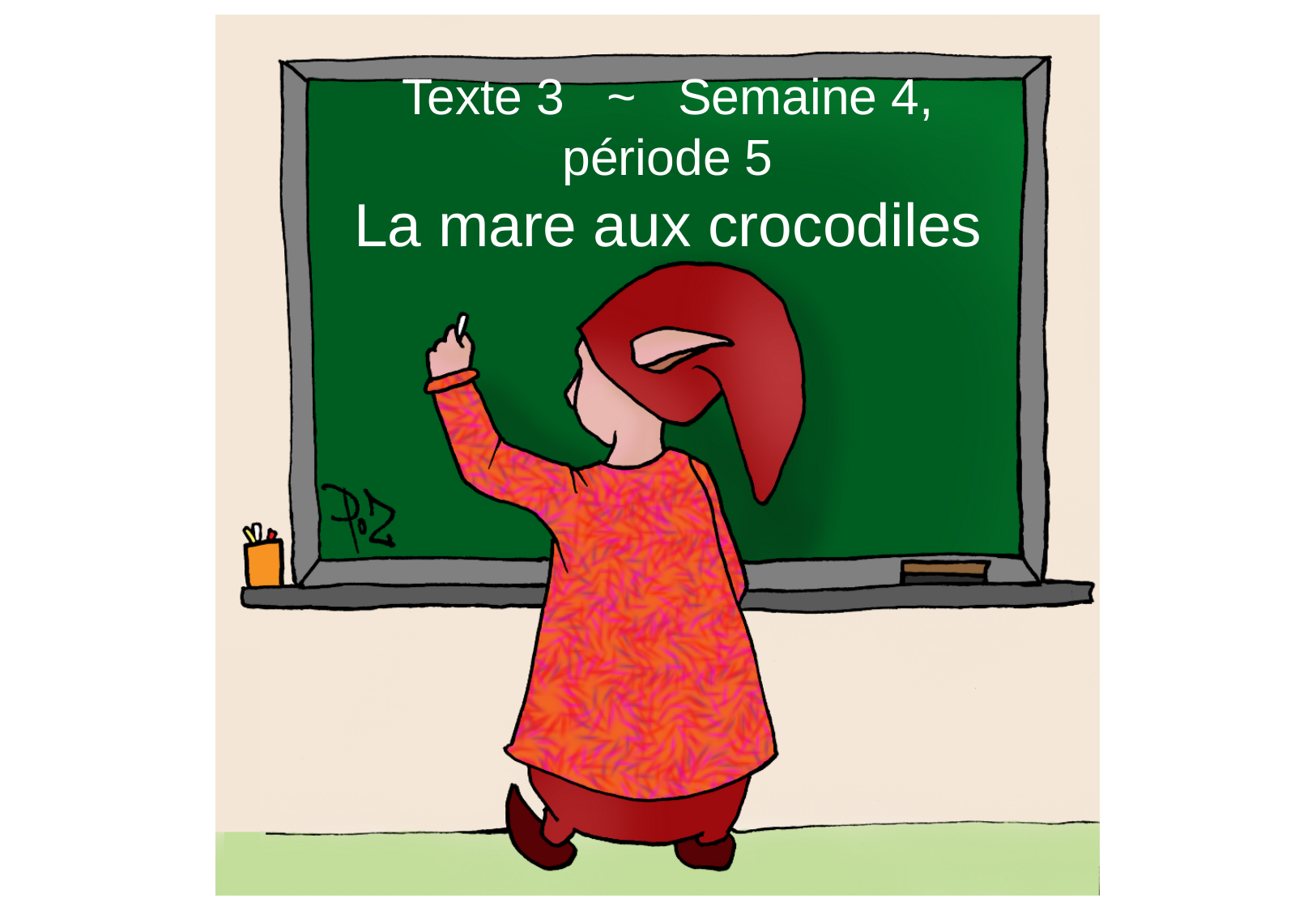

Texte 3   ~   Semaine 4, période 5
La mare aux crocodiles